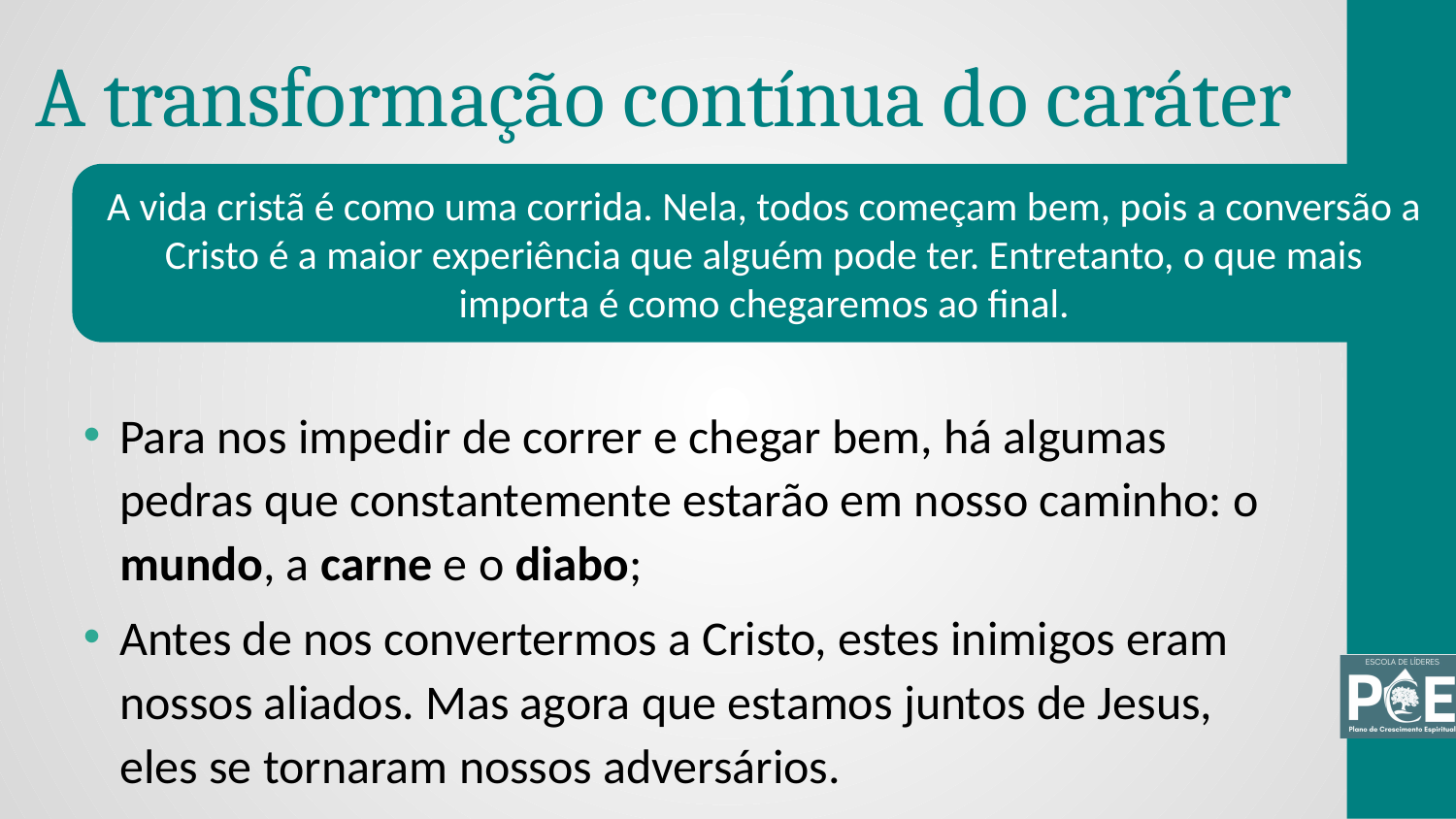

# A transformação contínua do caráter

A vida cristã é como uma corrida. Nela, todos começam bem, pois a conversão a Cristo é a maior experiência que alguém pode ter. Entretanto, o que mais importa é como chegaremos ao final.
Para nos impedir de correr e chegar bem, há algumas pedras que constantemente estarão em nosso caminho: o mundo, a carne e o diabo;
Antes de nos convertermos a Cristo, estes inimigos eram nossos aliados. Mas agora que estamos juntos de Jesus, eles se tornaram nossos adversários.